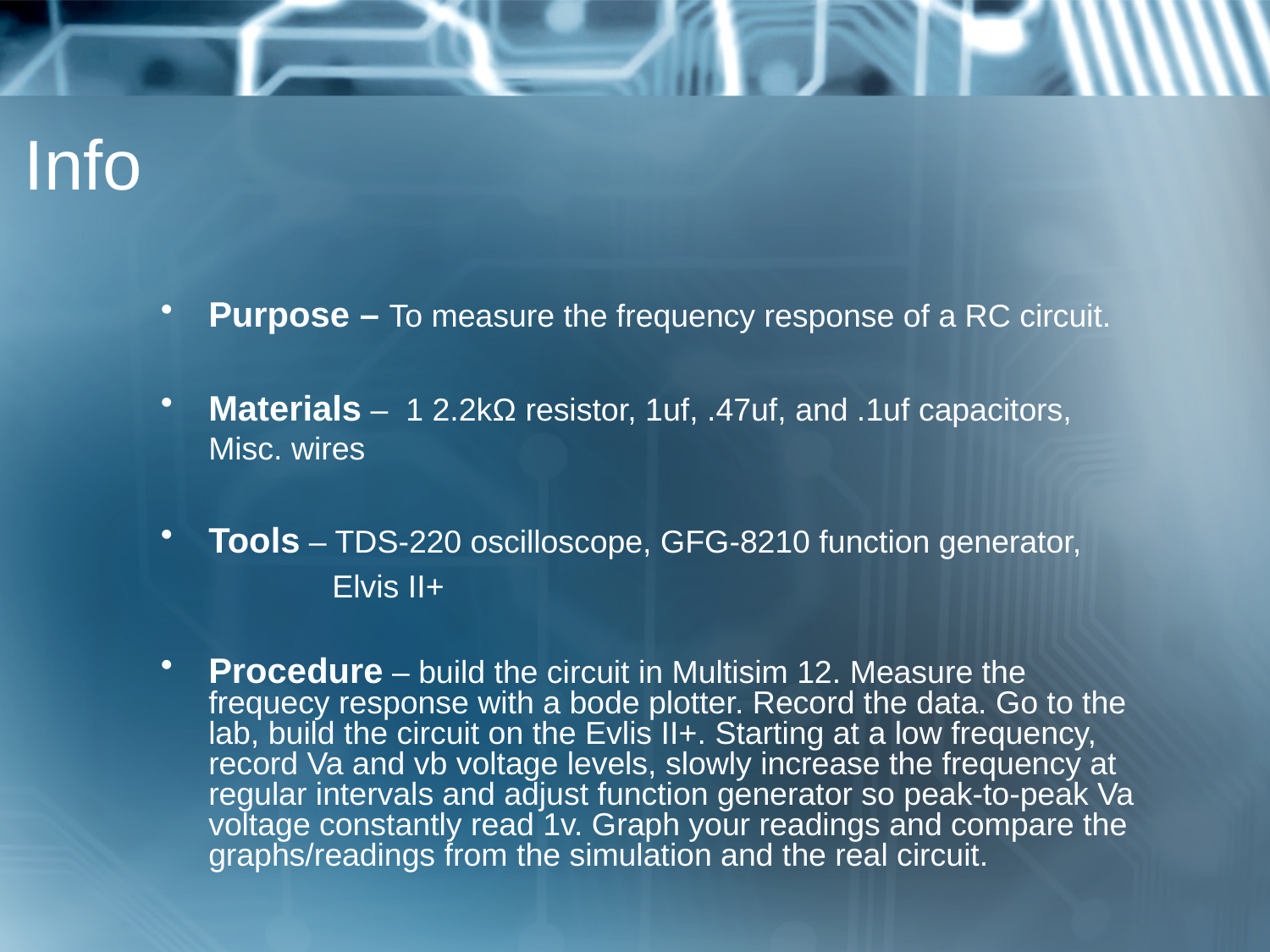

# Info
Purpose – To measure the frequency response of a RC circuit.

Materials –  1 2.2kΩ resistor, 1uf, .47uf, and .1uf capacitors, Misc. wires

Tools – TDS-220 oscilloscope, GFG-8210 function generator,
	     Elvis II+

Procedure – build the circuit in Multisim 12. Measure the frequecy response with a bode plotter. Record the data. Go to the lab, build the circuit on the Evlis II+. Starting at a low frequency, record Va and vb voltage levels, slowly increase the frequency at regular intervals and adjust function generator so peak-to-peak Va voltage constantly read 1v. Graph your readings and compare the graphs/readings from the simulation and the real circuit.